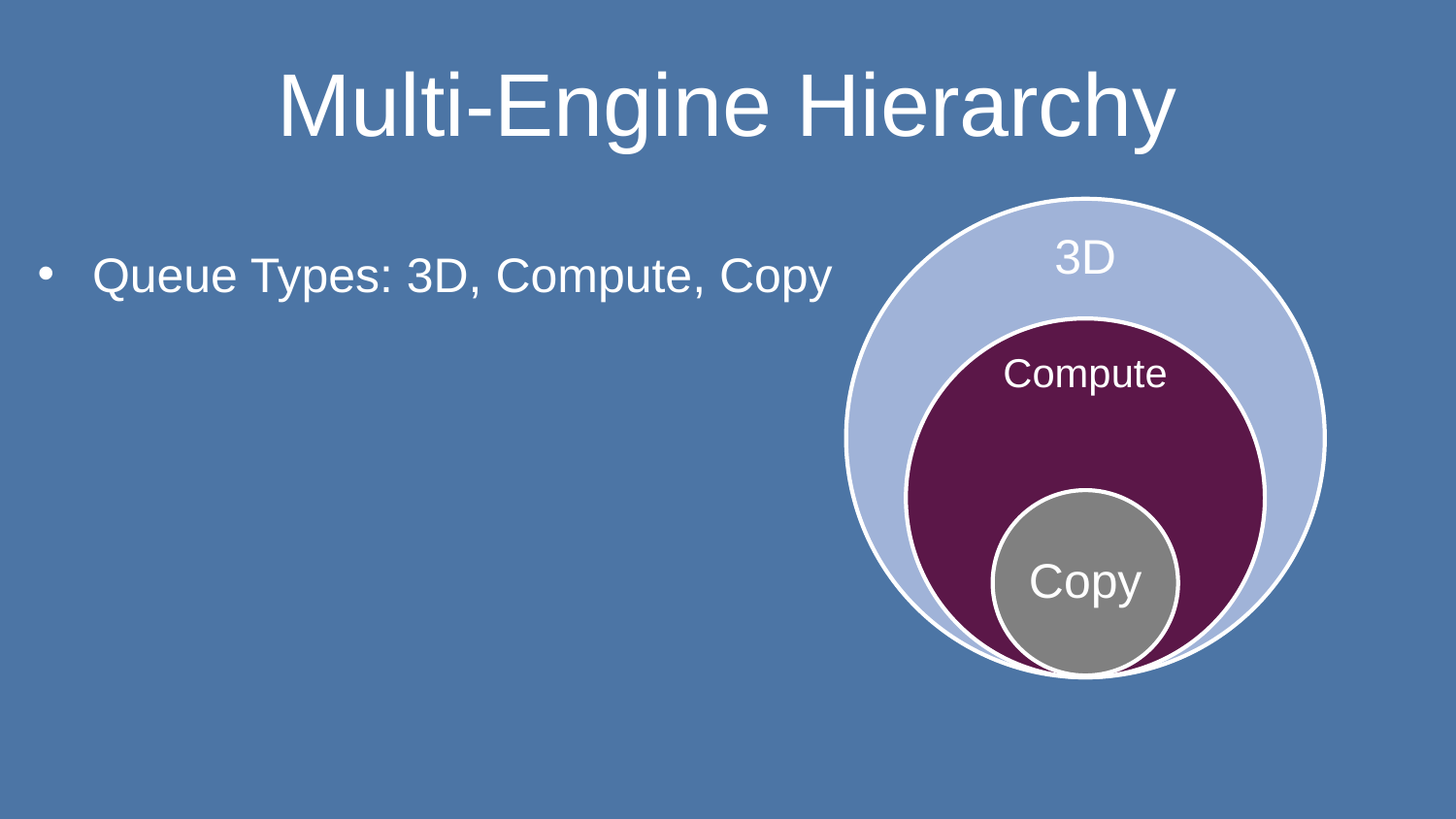

# Multi-Engine Hierarchy
3D
Compute
Copy
Queue Types: 3D, Compute, Copy